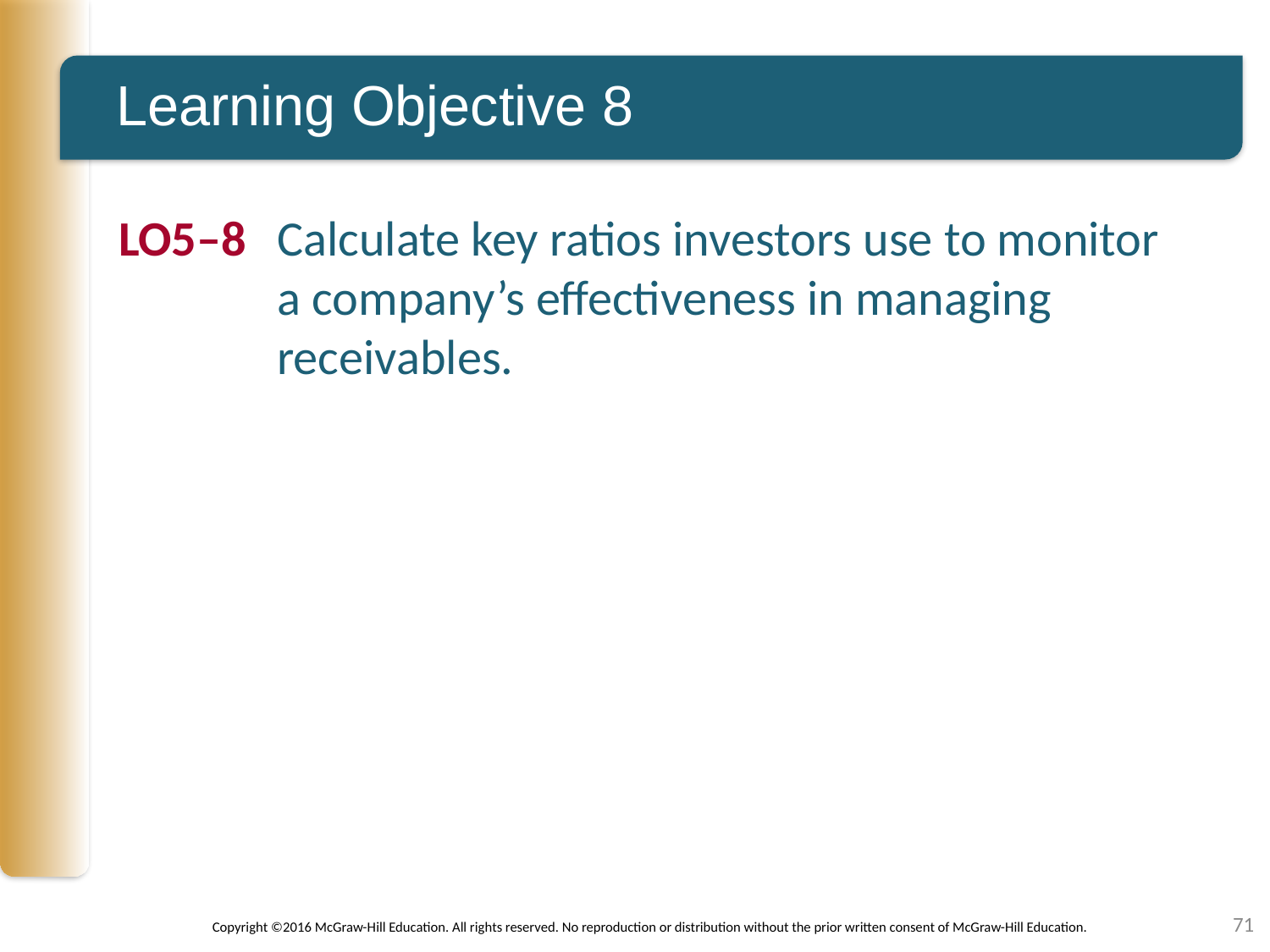

# Learning Objective 8
LO5–8	Calculate key ratios investors use to monitor a company’s effectiveness in managing receivables.
71
Copyright ©2016 McGraw-Hill Education. All rights reserved. No reproduction or distribution without the prior written consent of McGraw-Hill Education.